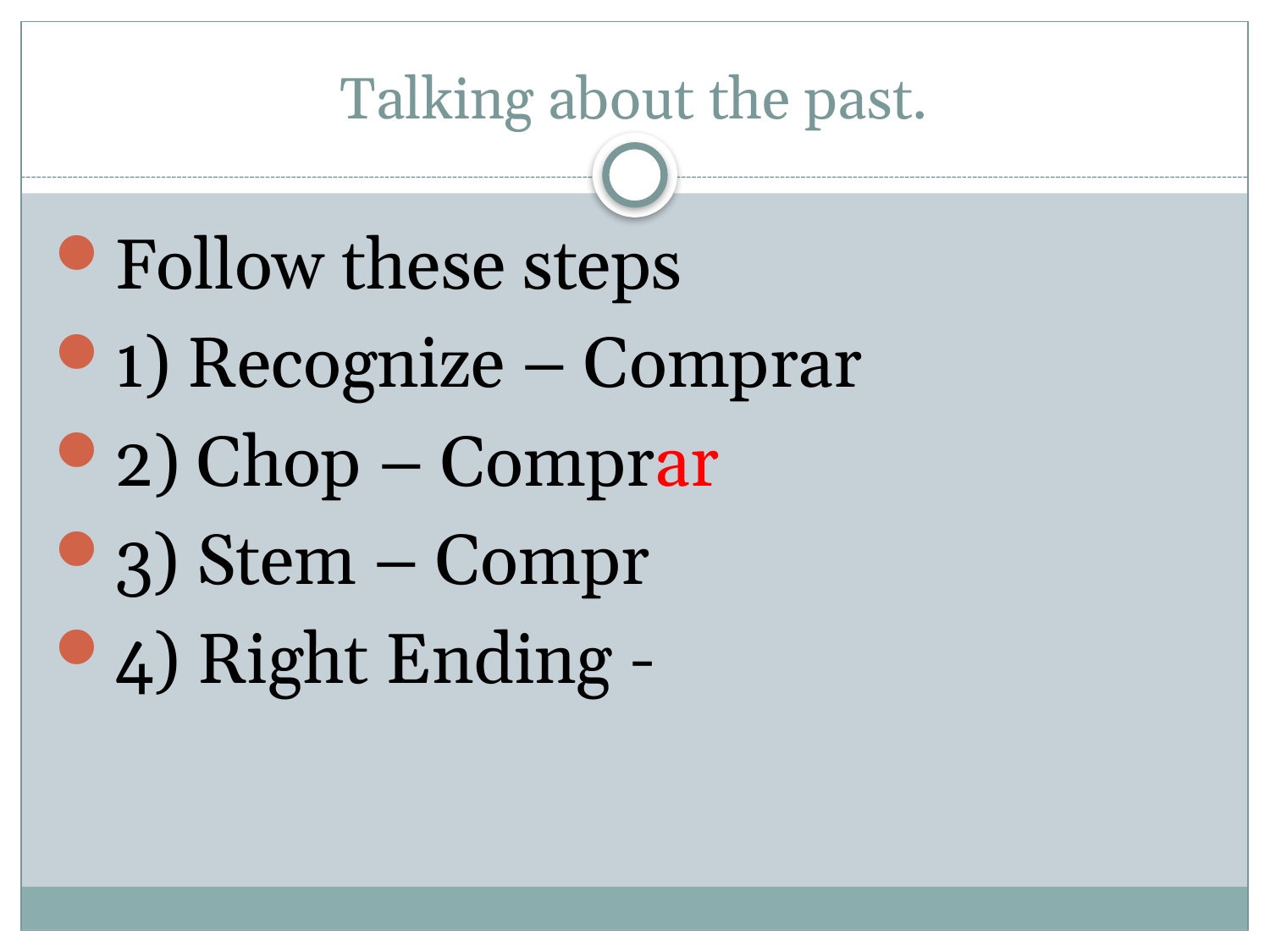

# Talking about the past.
Follow these steps
1) Recognize – Comprar
2) Chop – Comprar
3) Stem – Compr
4) Right Ending -